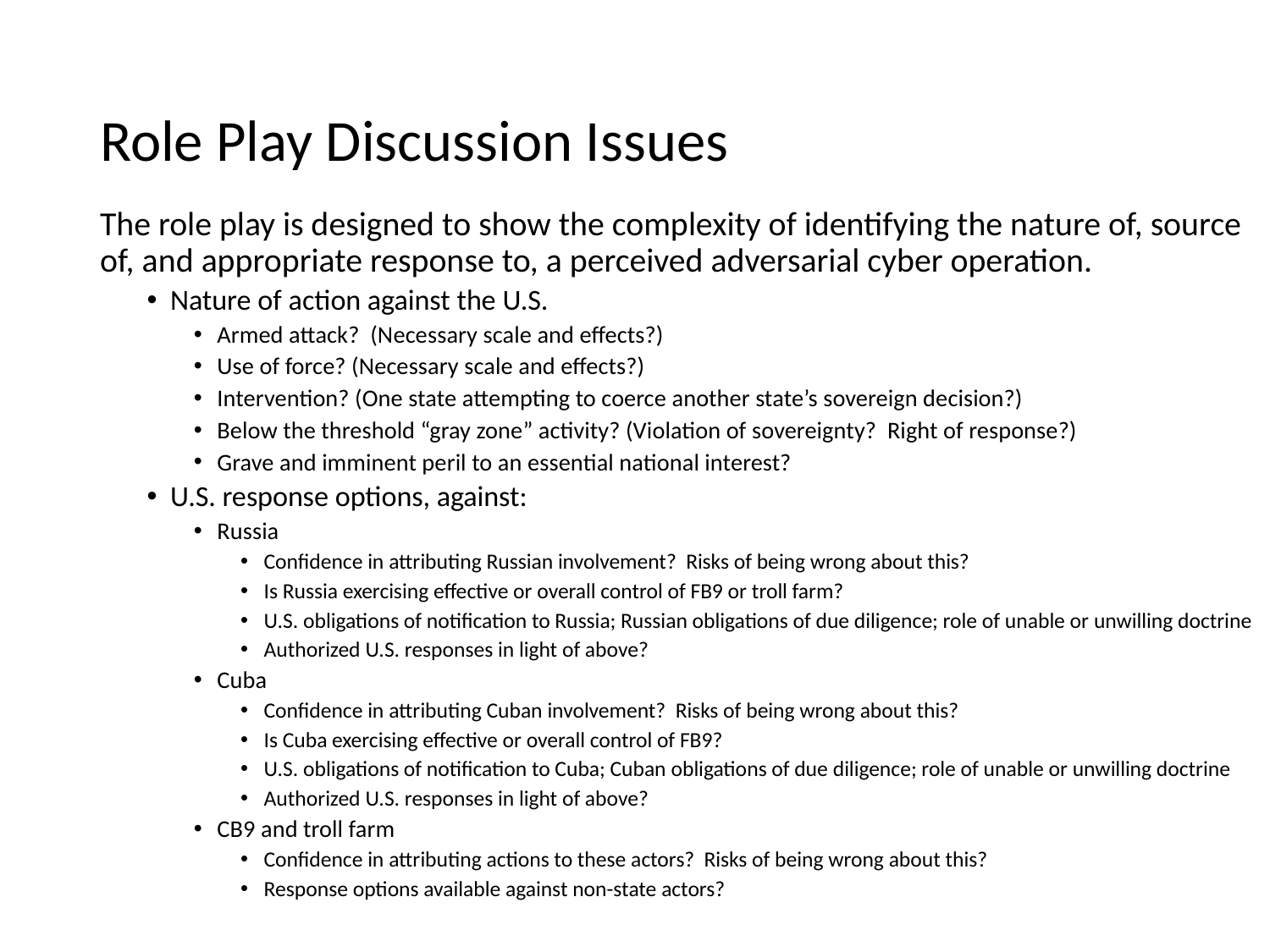

# Role Play Discussion Issues
The role play is designed to show the complexity of identifying the nature of, source of, and appropriate response to, a perceived adversarial cyber operation.
Nature of action against the U.S.
Armed attack?  (Necessary scale and effects?)
Use of force? (Necessary scale and effects?)
Intervention? (One state attempting to coerce another state’s sovereign decision?)
Below the threshold “gray zone” activity? (Violation of sovereignty?  Right of response?)
Grave and imminent peril to an essential national interest?
U.S. response options, against:
Russia
Confidence in attributing Russian involvement?  Risks of being wrong about this?
Is Russia exercising effective or overall control of FB9 or troll farm?
U.S. obligations of notification to Russia; Russian obligations of due diligence; role of unable or unwilling doctrine
Authorized U.S. responses in light of above?
Cuba
Confidence in attributing Cuban involvement?  Risks of being wrong about this?
Is Cuba exercising effective or overall control of FB9?
U.S. obligations of notification to Cuba; Cuban obligations of due diligence; role of unable or unwilling doctrine
Authorized U.S. responses in light of above?
CB9 and troll farm
Confidence in attributing actions to these actors?  Risks of being wrong about this?
Response options available against non-state actors?